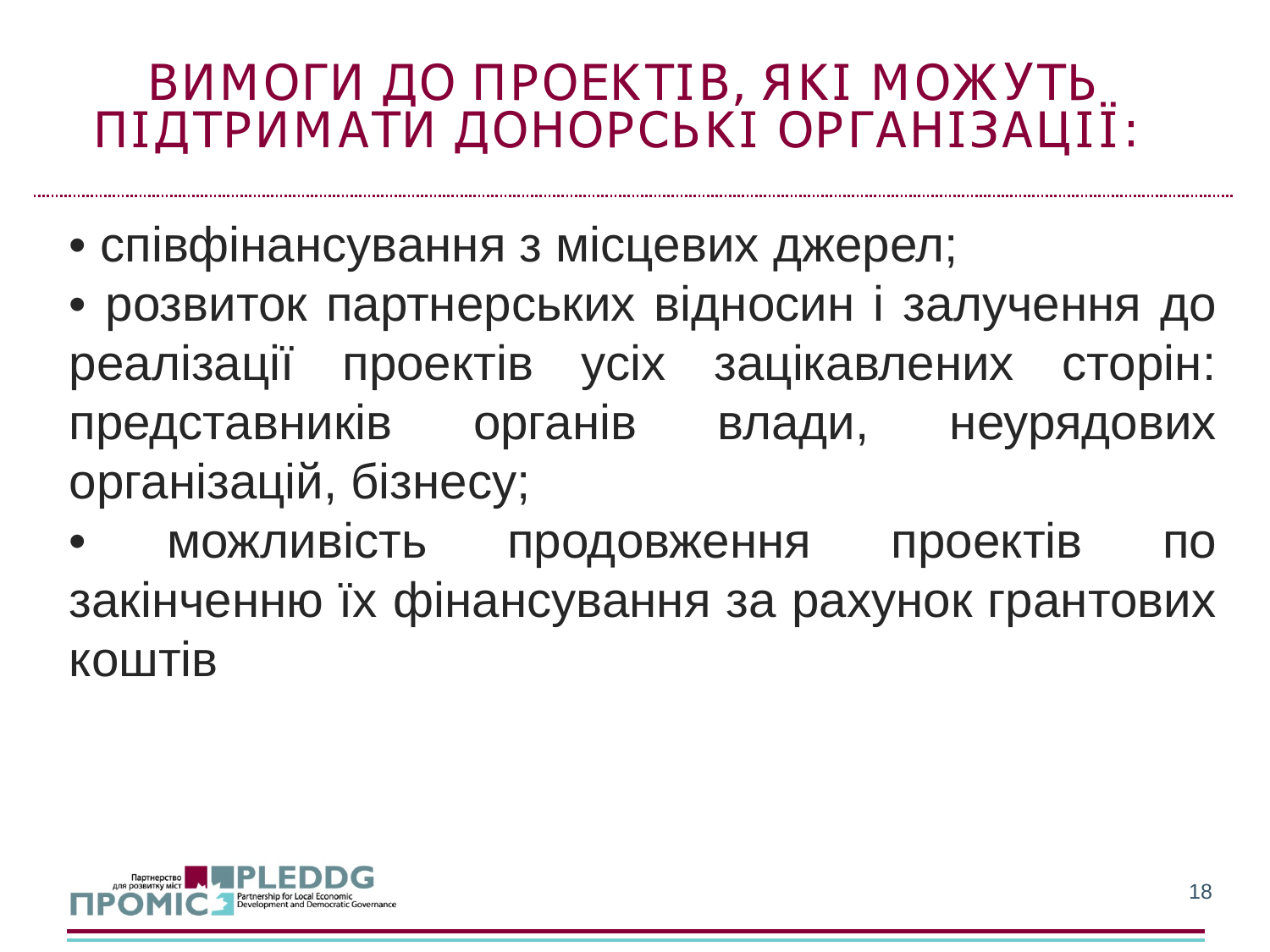

# Вимоги До проектів, які можуть підтримати донорські організації:
• співфінансування з місцевих джерел;
• розвиток партнерських відносин і залучення до реалізації проектів усіх зацікавлених сторін: представників органів влади, неурядових організацій, бізнесу;
• можливість продовження проектів по закінченню їх фінансування за рахунок грантових коштів